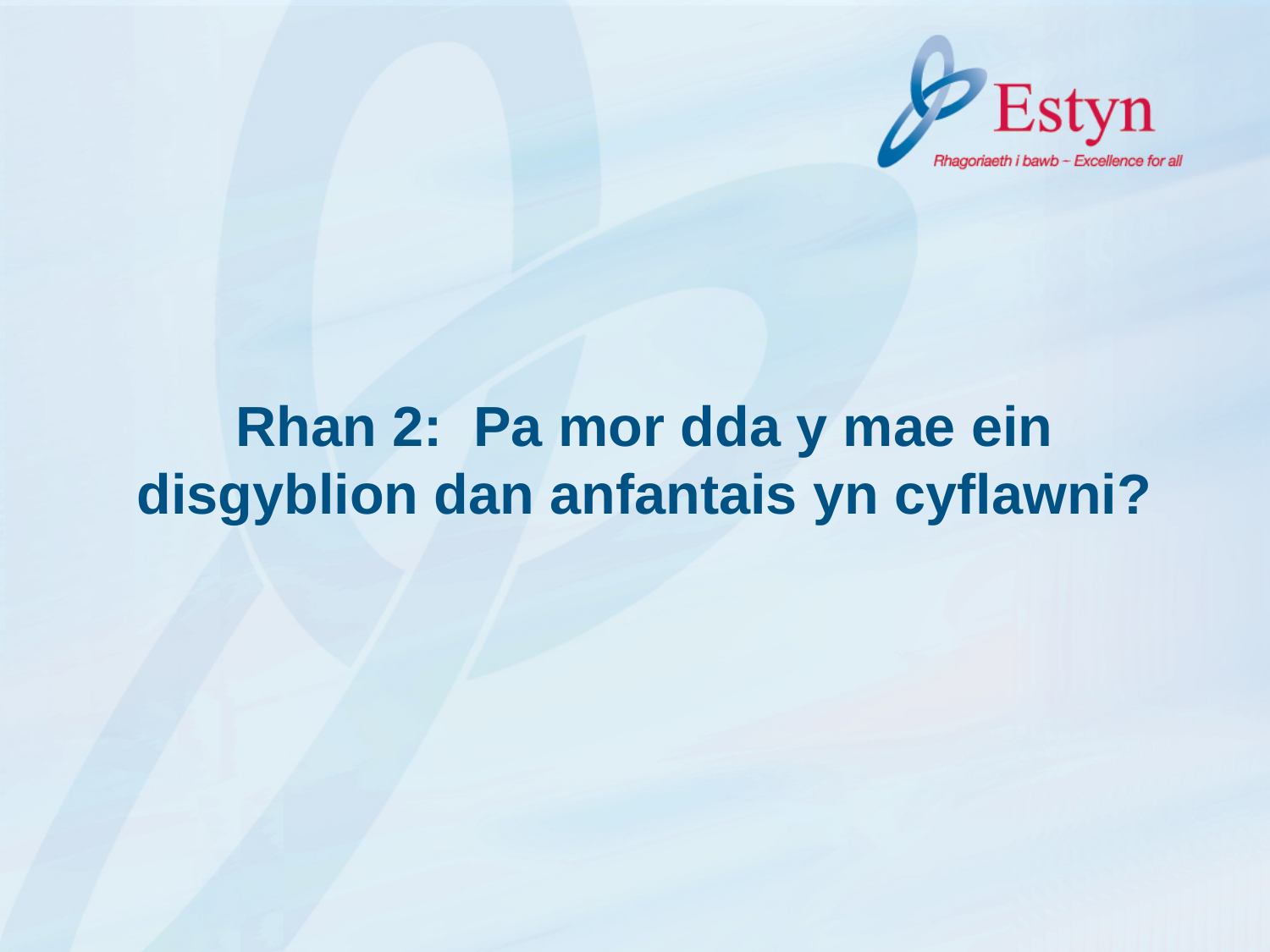

Rhan 2:  Pa mor dda y mae ein disgyblion dan anfantais yn cyflawni?